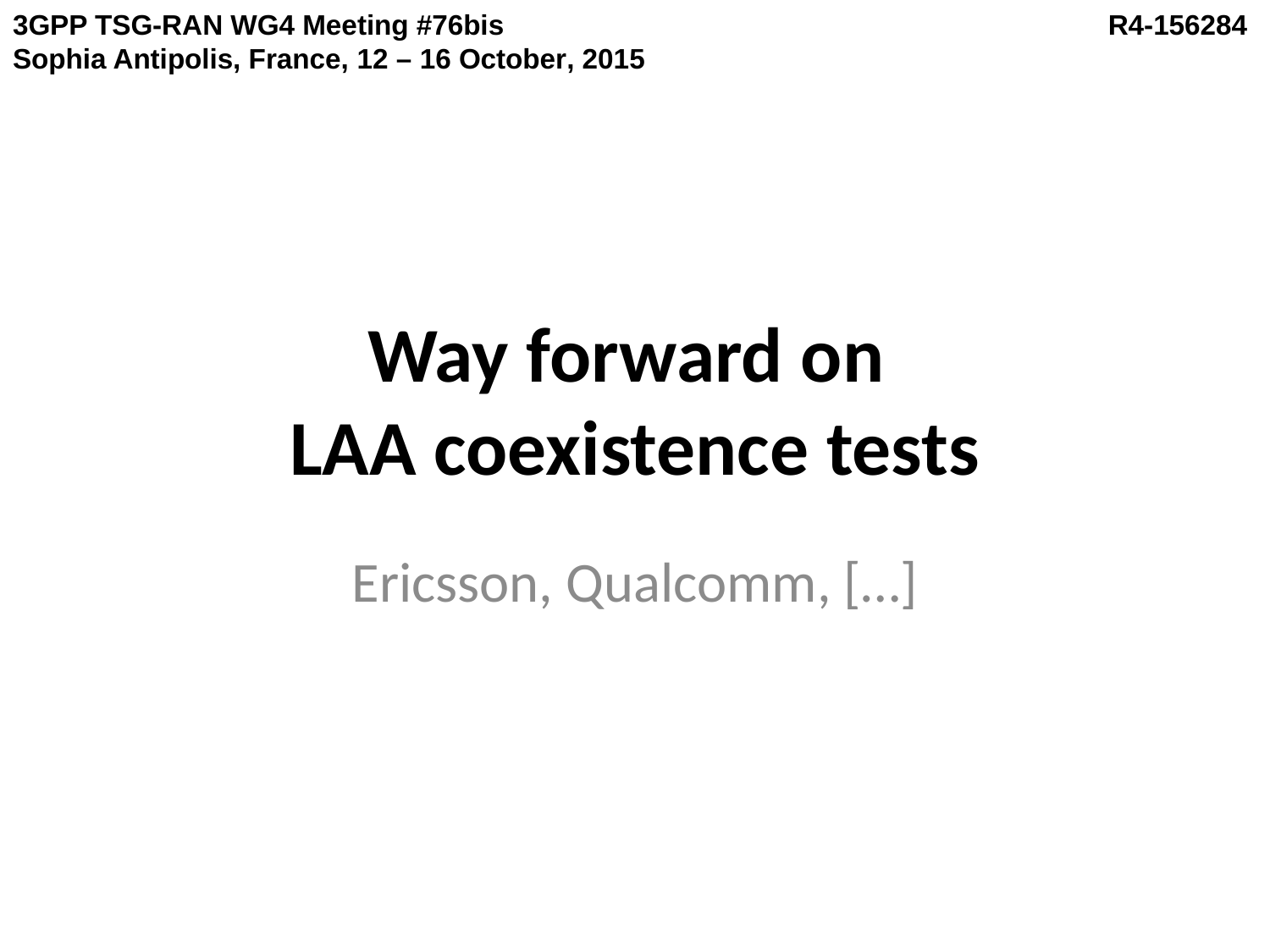

3GPP TSG-RAN WG4 Meeting #76bis	                                                                           R4-156284
Sophia Antipolis, France, 12 – 16 October, 2015
# Way forward on LAA coexistence tests
Ericsson, Qualcomm, […]